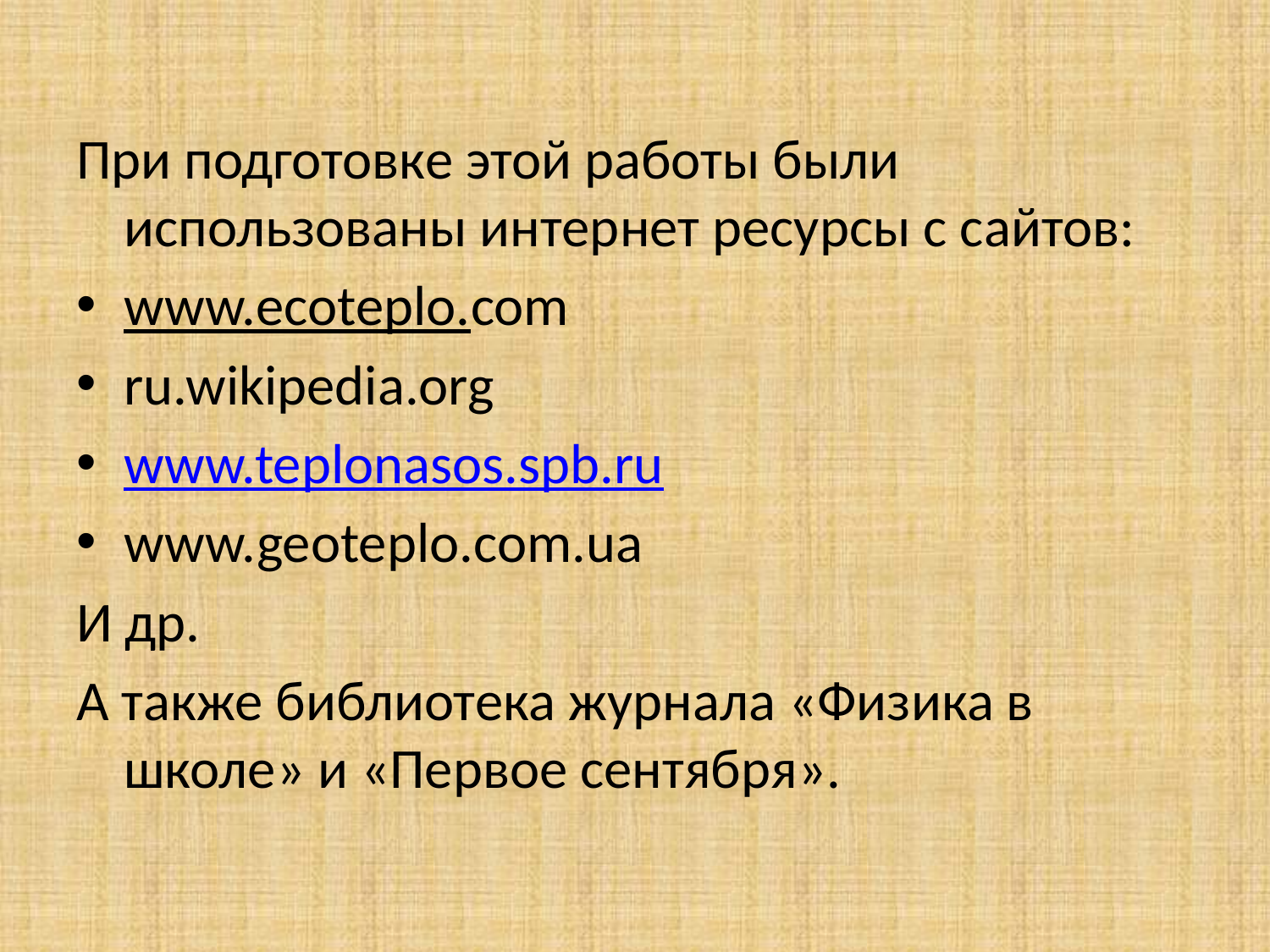

При подготовке этой работы были использованы интернет ресурсы с сайтов:
www.ecoteplo.com
ru.wikipedia.org
www.teplonasos.spb.ru
www.geoteplo.com.ua
И др.
А также библиотека журнала «Физика в школе» и «Первое сентября».